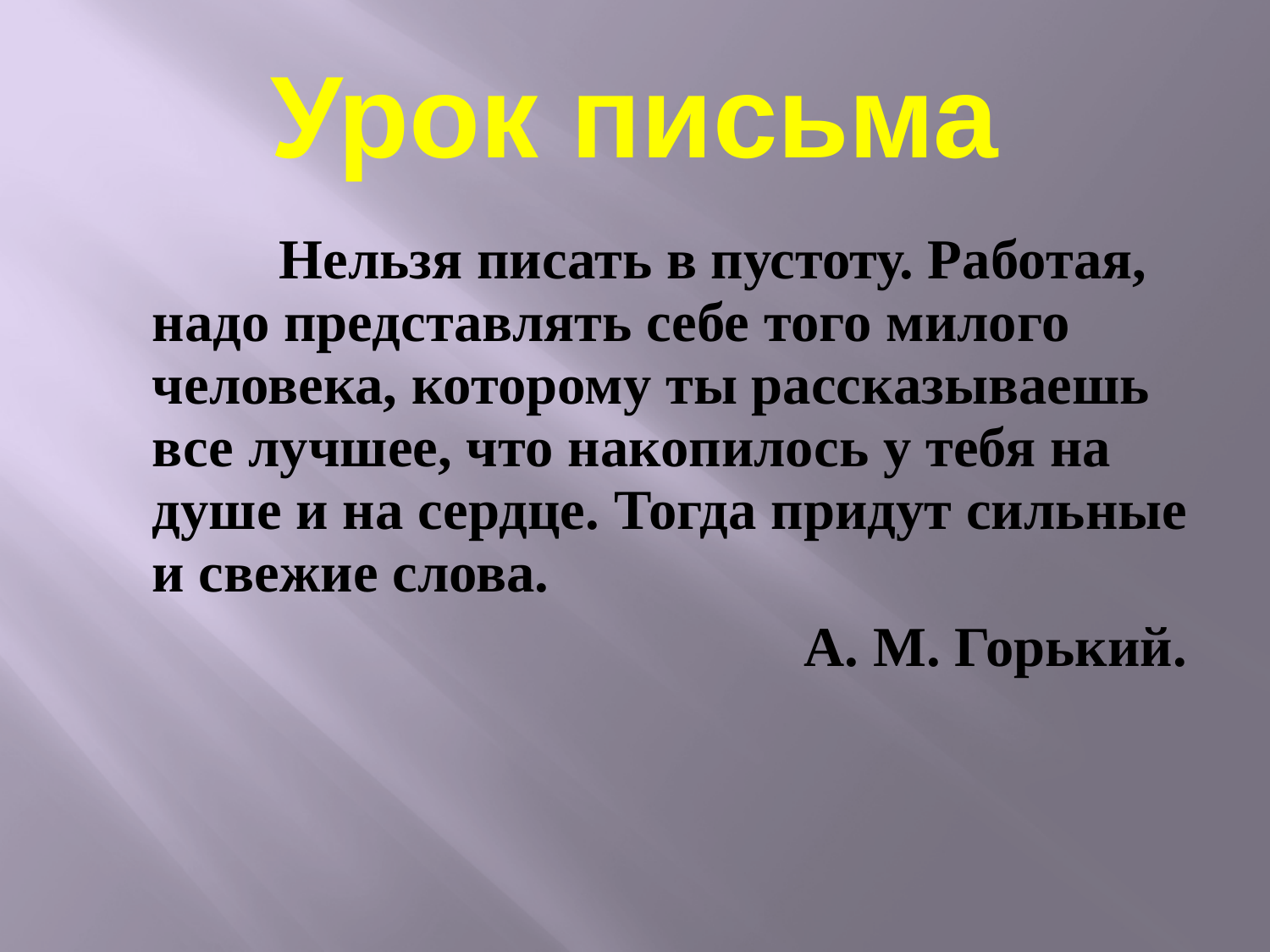

# Урок письма
 		Нельзя писать в пустоту. Работая, надо представлять себе того милого человека, которому ты рассказываешь все лучшее, что накопилось у тебя на душе и на сердце. Тогда придут сильные и свежие слова.
                                                  А. М. Горький.